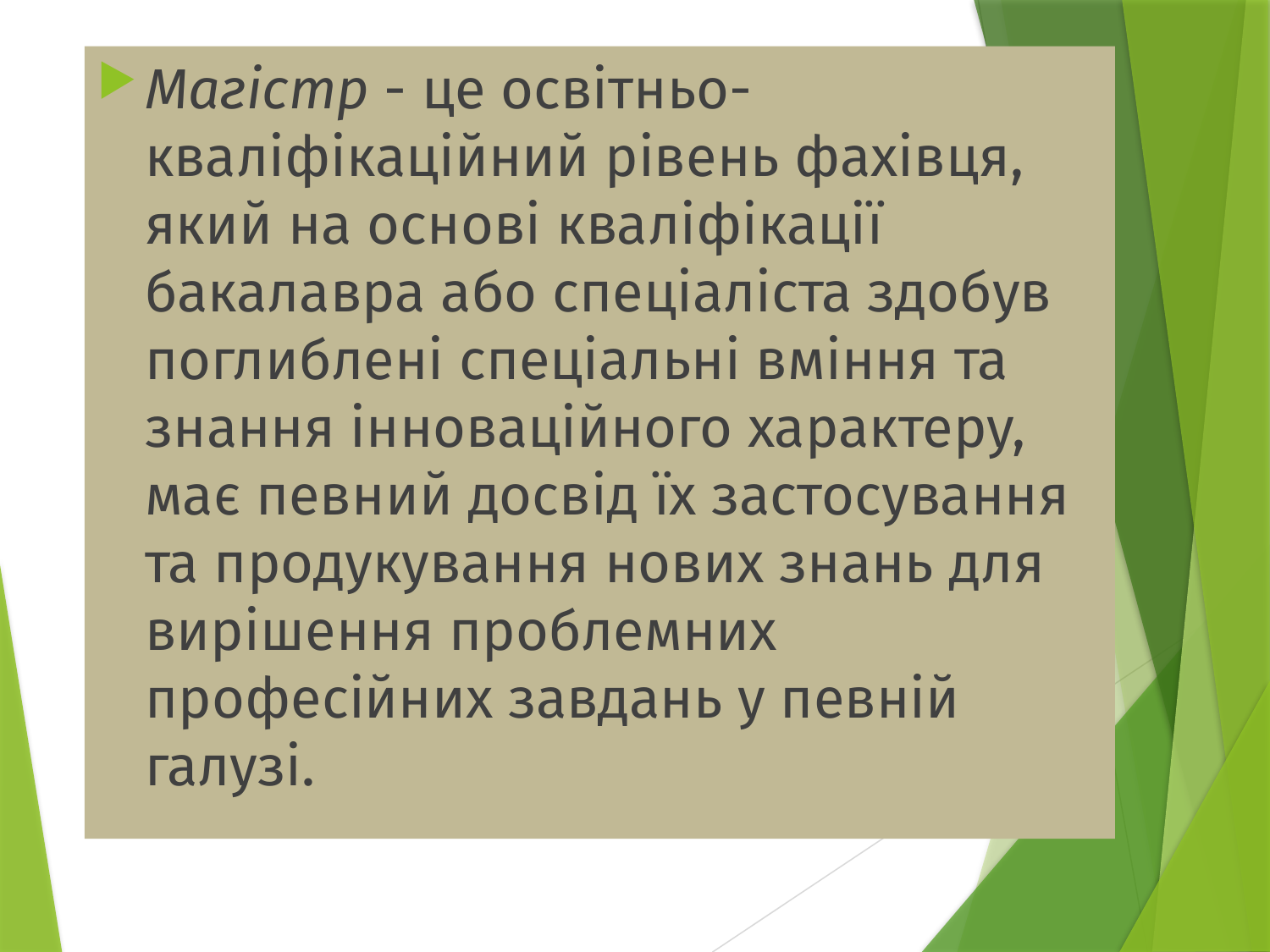

Магістр - це освітньо-кваліфікаційний рівень фахівця, який на основі кваліфікації бакалавра або спеціаліста здобув поглиблені спеціальні вміння та знання інноваційного характеру, має певний досвід їх застосування та продукування нових знань для вирішення проблемних професійних завдань у певній галузі.